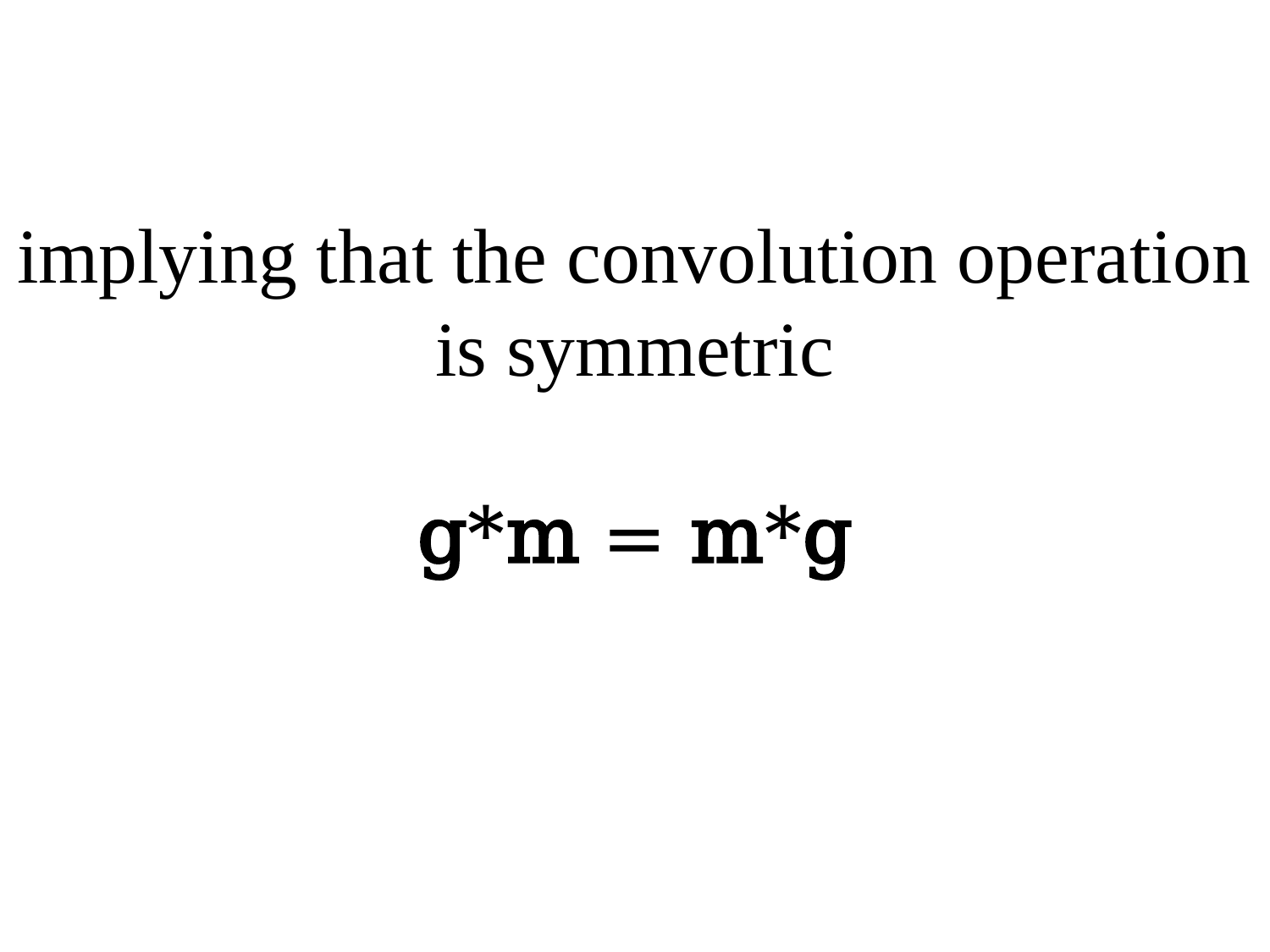

# implying that the convolution operation is symmetric g*m = m*g